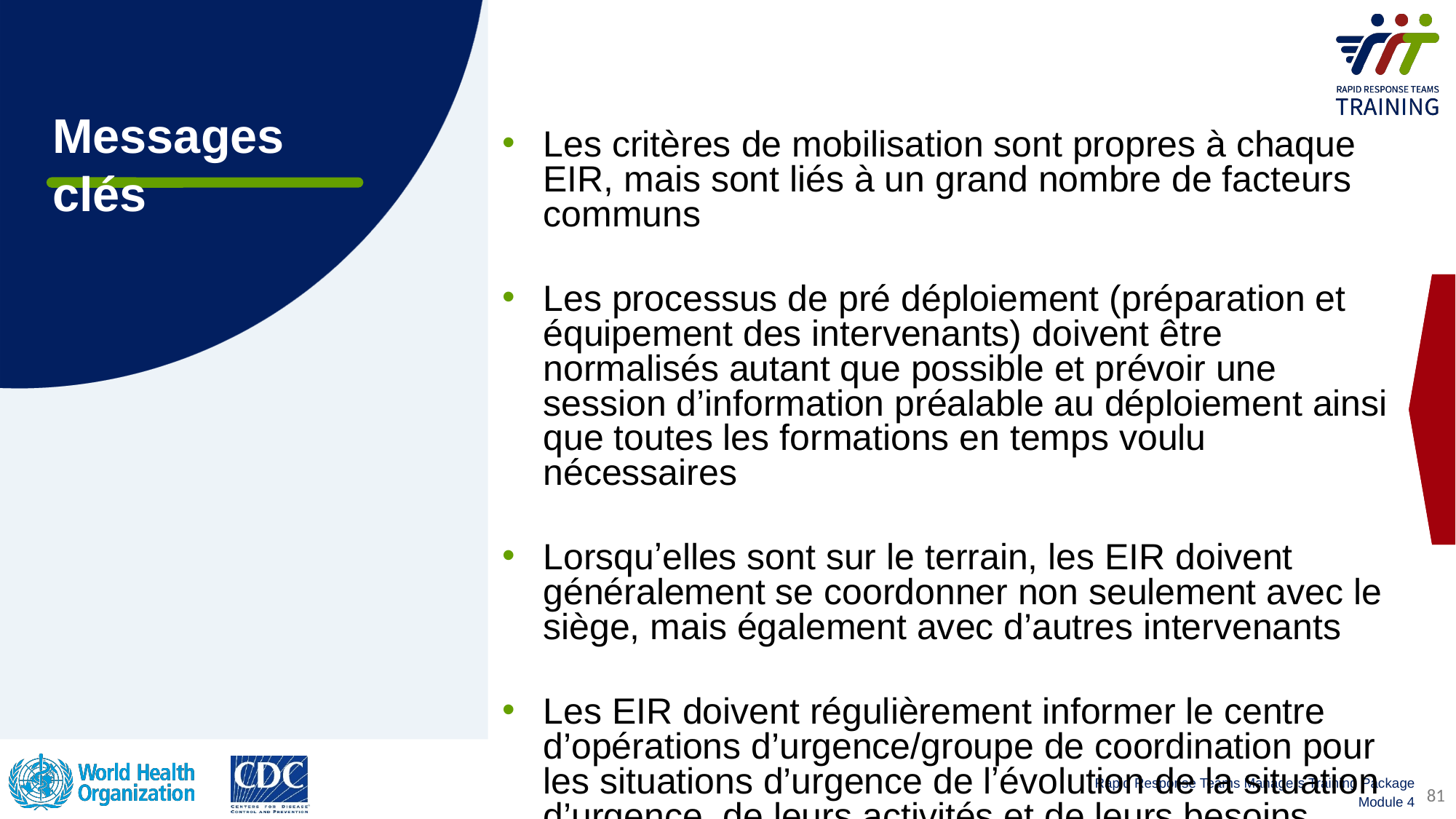

Messages clés
Les critères de mobilisation sont propres à chaque EIR, mais sont liés à un grand nombre de facteurs communs

Les processus de pré déploiement (préparation et équipement des intervenants) doivent être normalisés autant que possible et prévoir une session d’information préalable au déploiement ainsi que toutes les formations en temps voulu nécessaires

Lorsquʼelles sont sur le terrain, les EIR doivent généralement se coordonner non seulement avec le siège, mais également avec d’autres intervenants

Les EIR doivent régulièrement informer le centre d’opérations d’urgence/groupe de coordination pour les situations d’urgence de lʼévolution de la situation d’urgence, de leurs activités et de leurs besoins

81